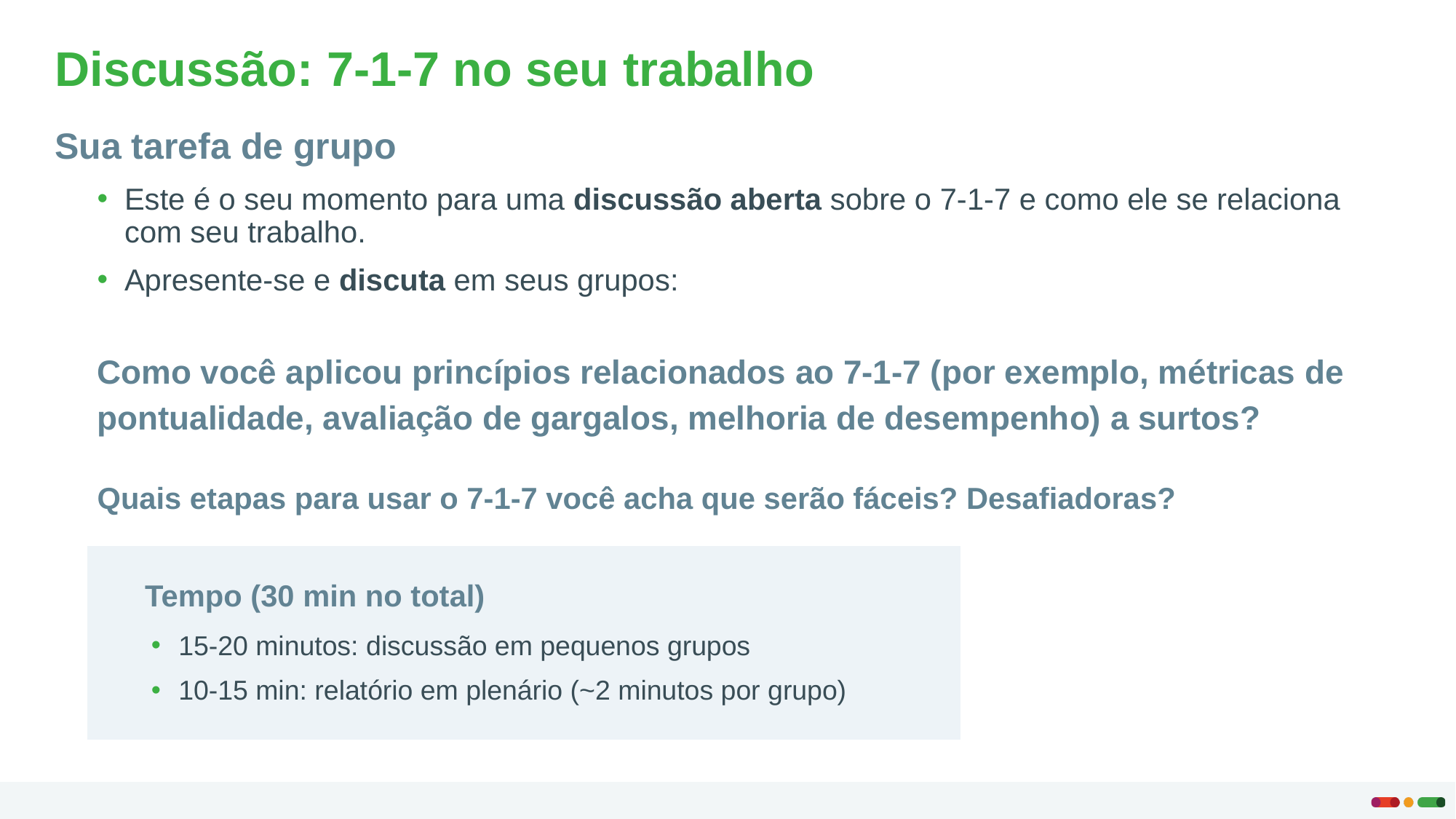

# Discussão: 7-1-7 no seu trabalho
Sua tarefa de grupo
Este é o seu momento para uma discussão aberta sobre o 7-1-7 e como ele se relaciona com seu trabalho.
Apresente-se e discuta em seus grupos:

Como você aplicou princípios relacionados ao 7-1-7 (por exemplo, métricas de pontualidade, avaliação de gargalos, melhoria de desempenho) a surtos?

Quais etapas para usar o 7-1-7 você acha que serão fáceis? Desafiadoras?

Tempo (30 min no total)
15-20 minutos: discussão em pequenos grupos
10-15 min: relatório em plenário (~2 minutos por grupo)